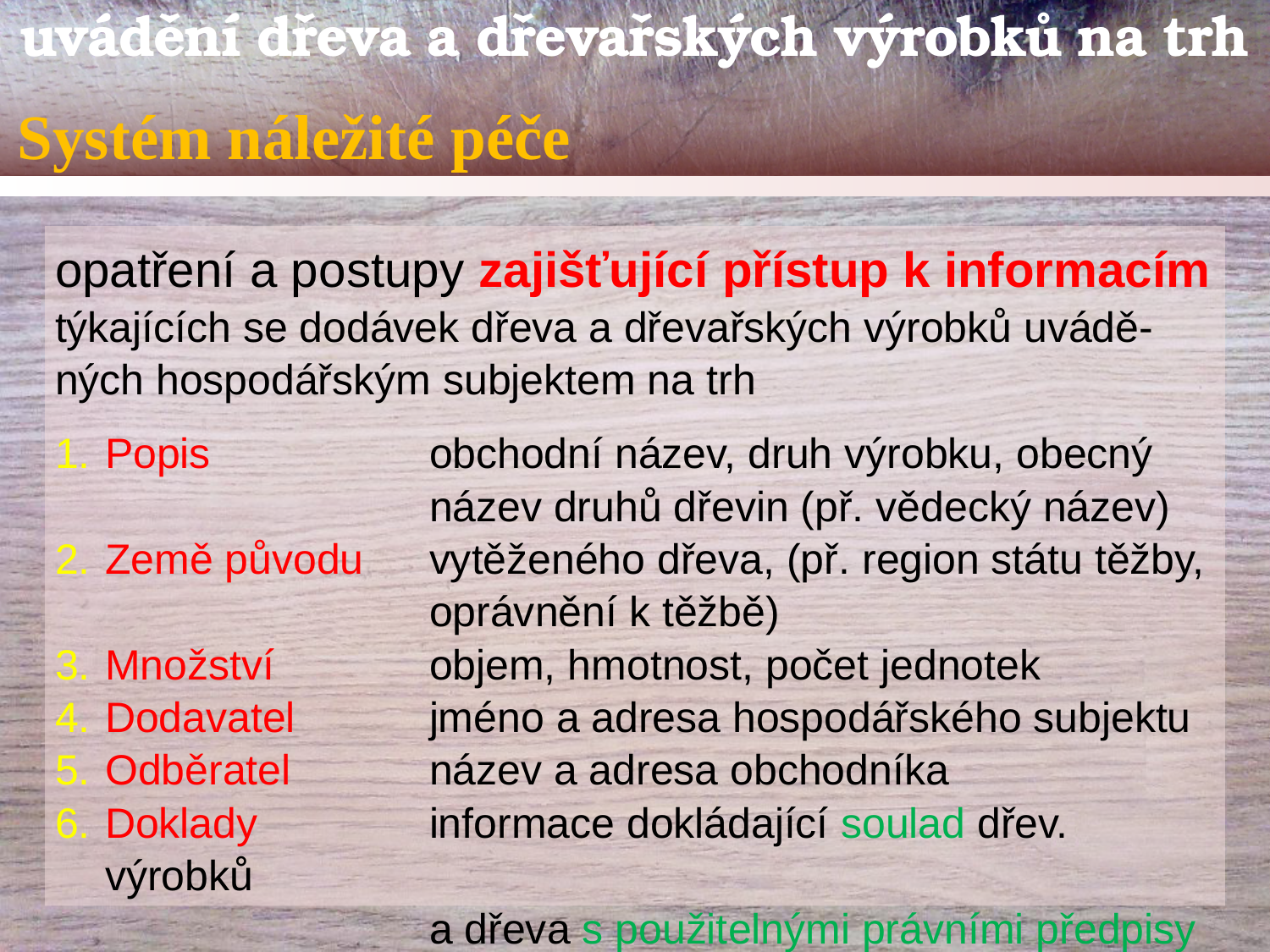

# Systém náležité péče
opatření a postupy zajišťující přístup k informacím
týkajících se dodávek dřeva a dřevařských výrobků uvádě-ných hospodářským subjektem na trh
Popis	obchodní název, druh výrobku, obecný 	název druhů dřevin (př. vědecký název)
Země původu 	vytěženého dřeva, (př. region státu těžby, 	oprávnění k těžbě)
Množství 	objem, hmotnost, počet jednotek
Dodavatel 	jméno a adresa hospodářského subjektu
Odběratel 	název a adresa obchodníka
Doklady 	informace dokládající soulad dřev. výrobků
 	a dřeva s použitelnými právními předpisy